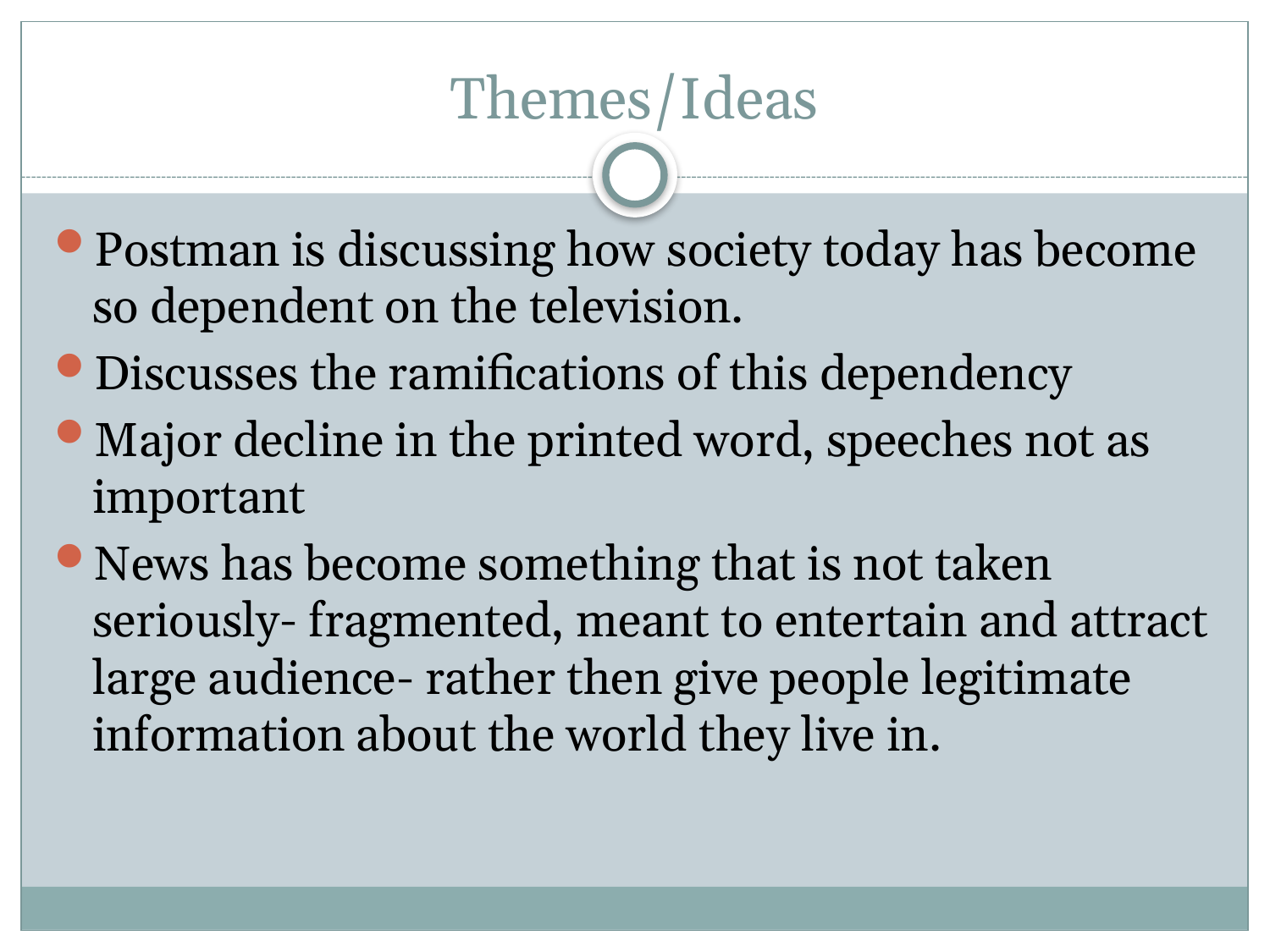

# Themes/Ideas
Postman is discussing how society today has become so dependent on the television.
Discusses the ramifications of this dependency
Major decline in the printed word, speeches not as important
News has become something that is not taken seriously- fragmented, meant to entertain and attract large audience- rather then give people legitimate information about the world they live in.